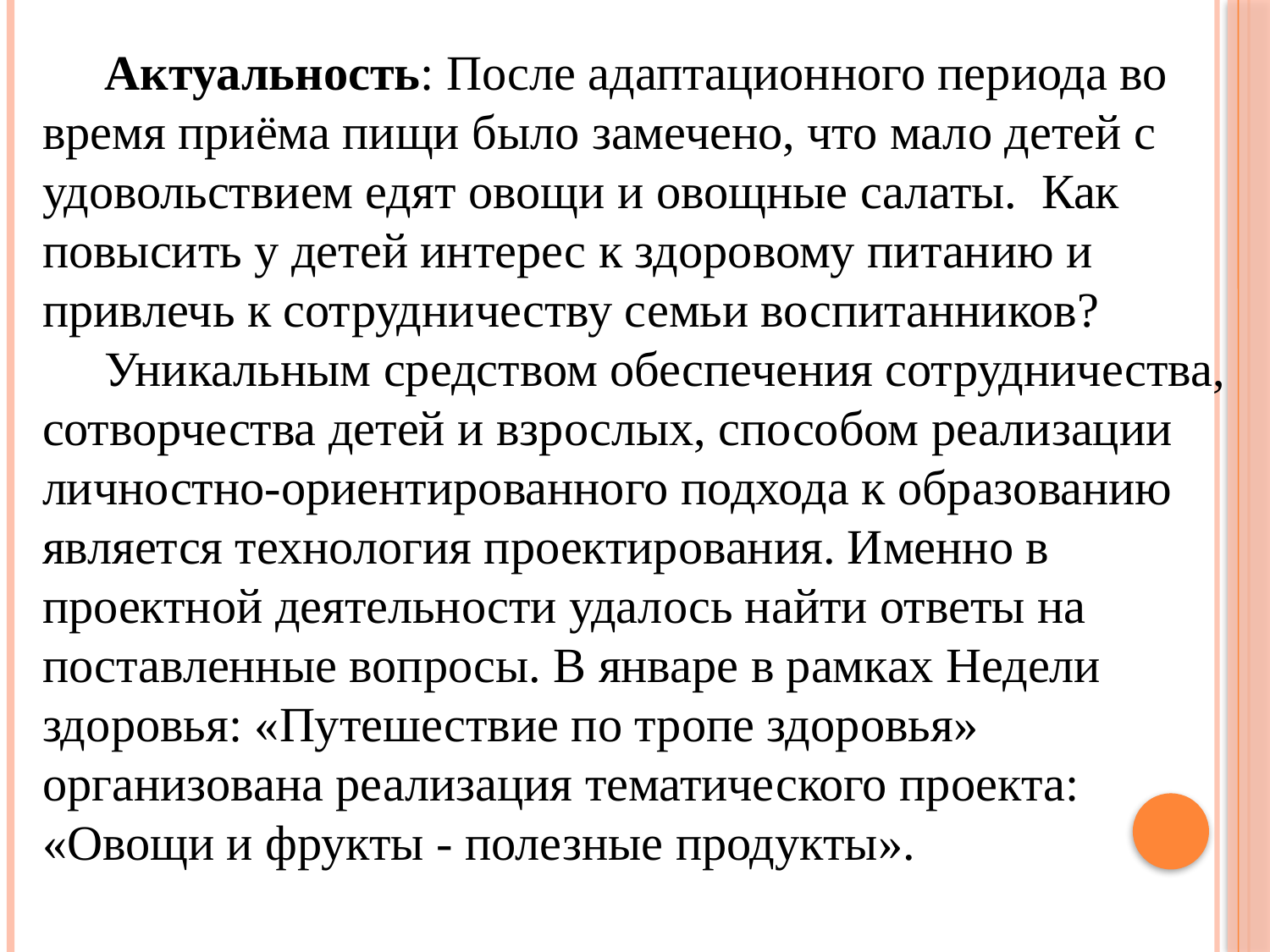

Актуальность: После адаптационного периода во  время приёма пищи было замечено, что мало детей с удовольствием едят овощи и овощные салаты.  Как повысить у детей интерес к здоровому питанию и привлечь к сотрудничеству семьи воспитанников?
Уникальным средством обеспечения сотрудничества, сотворчества детей и взрослых, способом реализации личностно-ориентированного подхода к образованию является технология проектирования. Именно в проектной деятельности удалось найти ответы на поставленные вопросы. В январе в рамках Недели здоровья: «Путешествие по тропе здоровья» организована реализация тематического проекта: «Овощи и фрукты - полезные продукты».